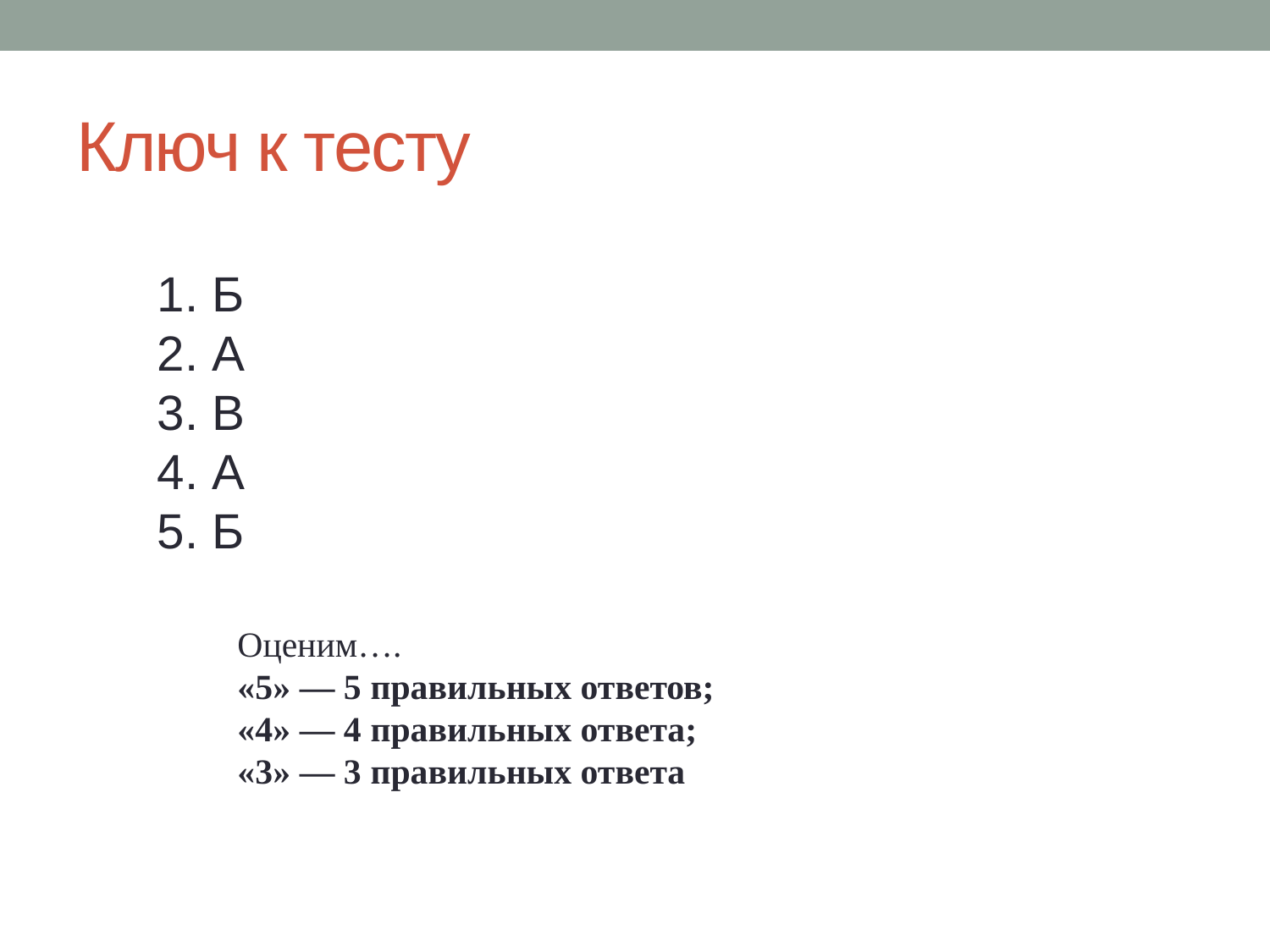

# Ключ к тесту
1. Б
2. А
3. В
4. А
5. Б
Оценим….
«5» — 5 правильных ответов;
«4» — 4 правильных ответа;
«3» — 3 правильных ответа